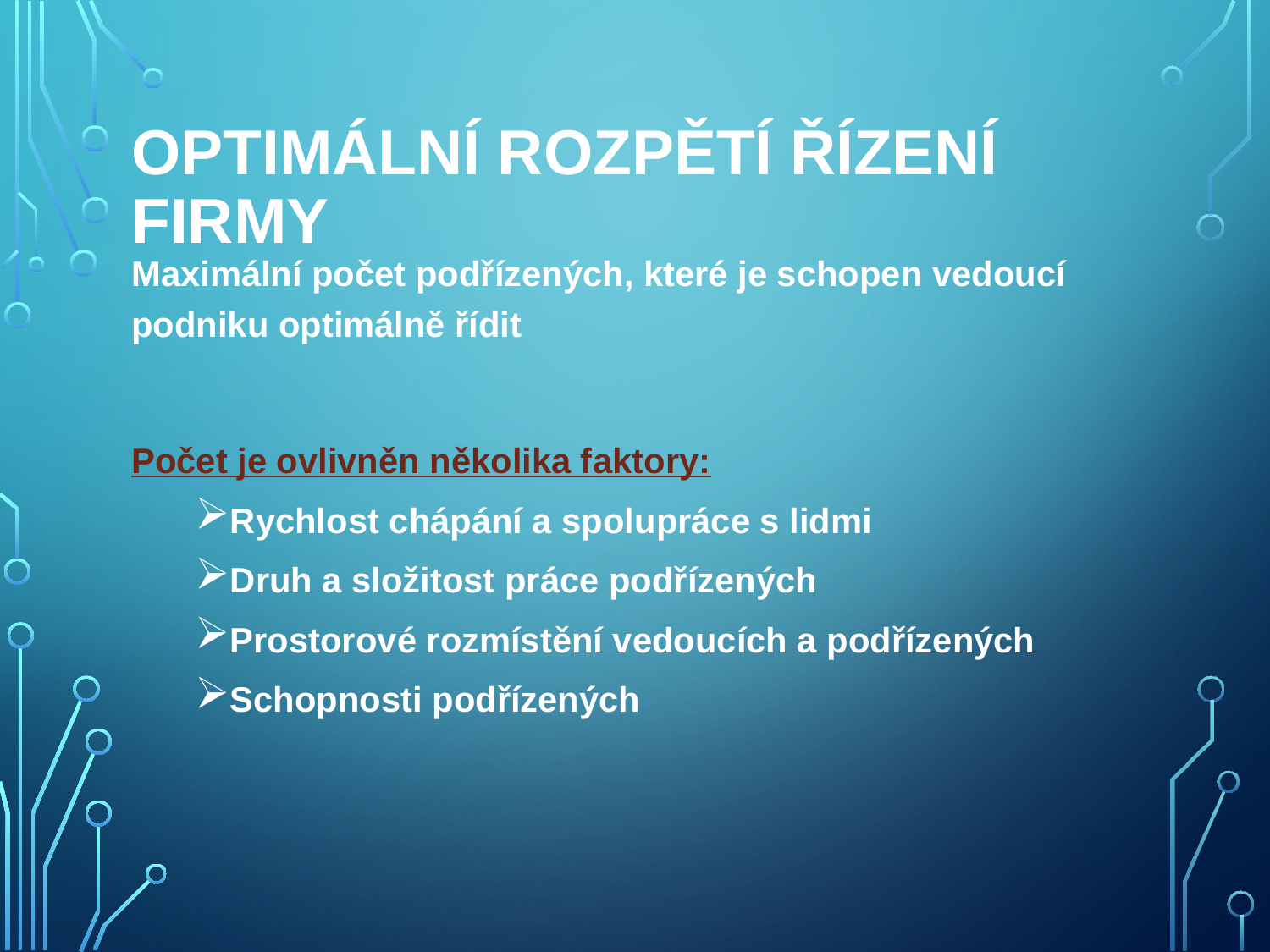

# Optimální rozpětí řízení firmy
Maximální počet podřízených, které je schopen vedoucí podniku optimálně řídit

Počet je ovlivněn několika faktory:
Rychlost chápání a spolupráce s lidmi
Druh a složitost práce podřízených
Prostorové rozmístění vedoucích a podřízených
Schopnosti podřízených